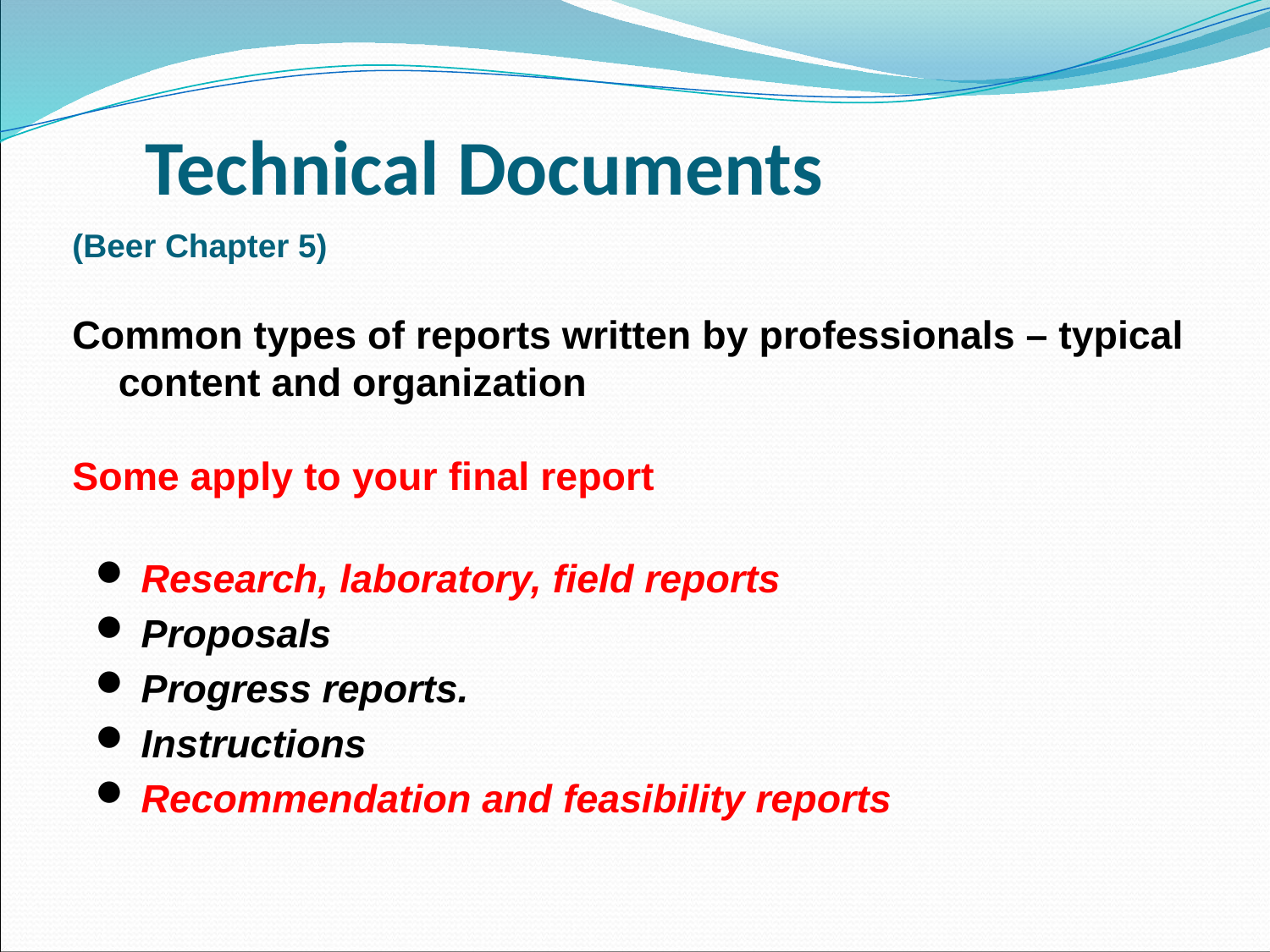

Technical Documents
(Beer Chapter 5)

Common types of reports written by professionals – typical content and organization

Some apply to your final report

Research, laboratory, field reports
Proposals
Progress reports.
Instructions
Recommendation and feasibility reports